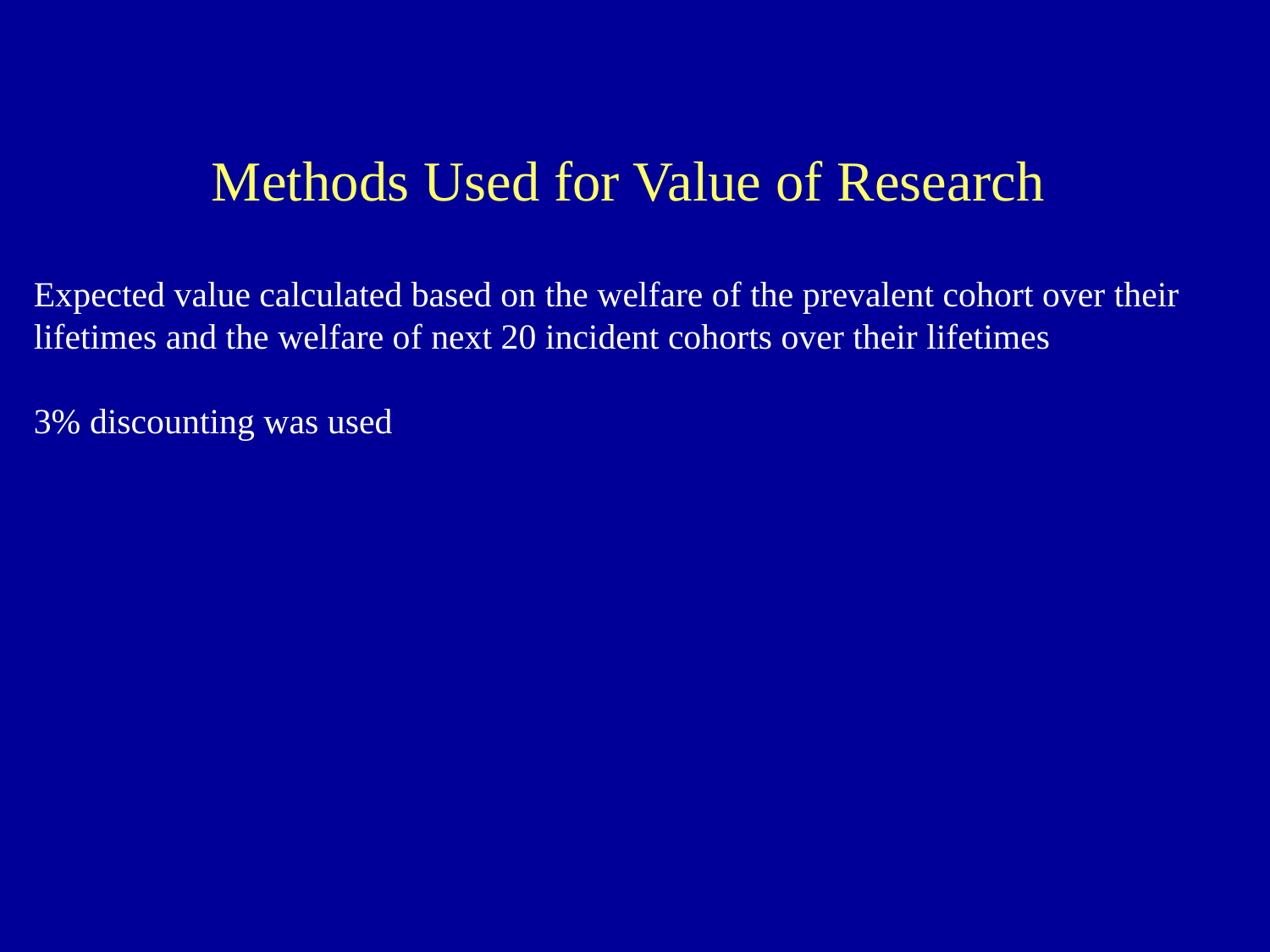

Methods Used for Value of Research

Expected value calculated based on the welfare of the prevalent cohort over their lifetimes and the welfare of next 20 incident cohorts over their lifetimes

3% discounting was used